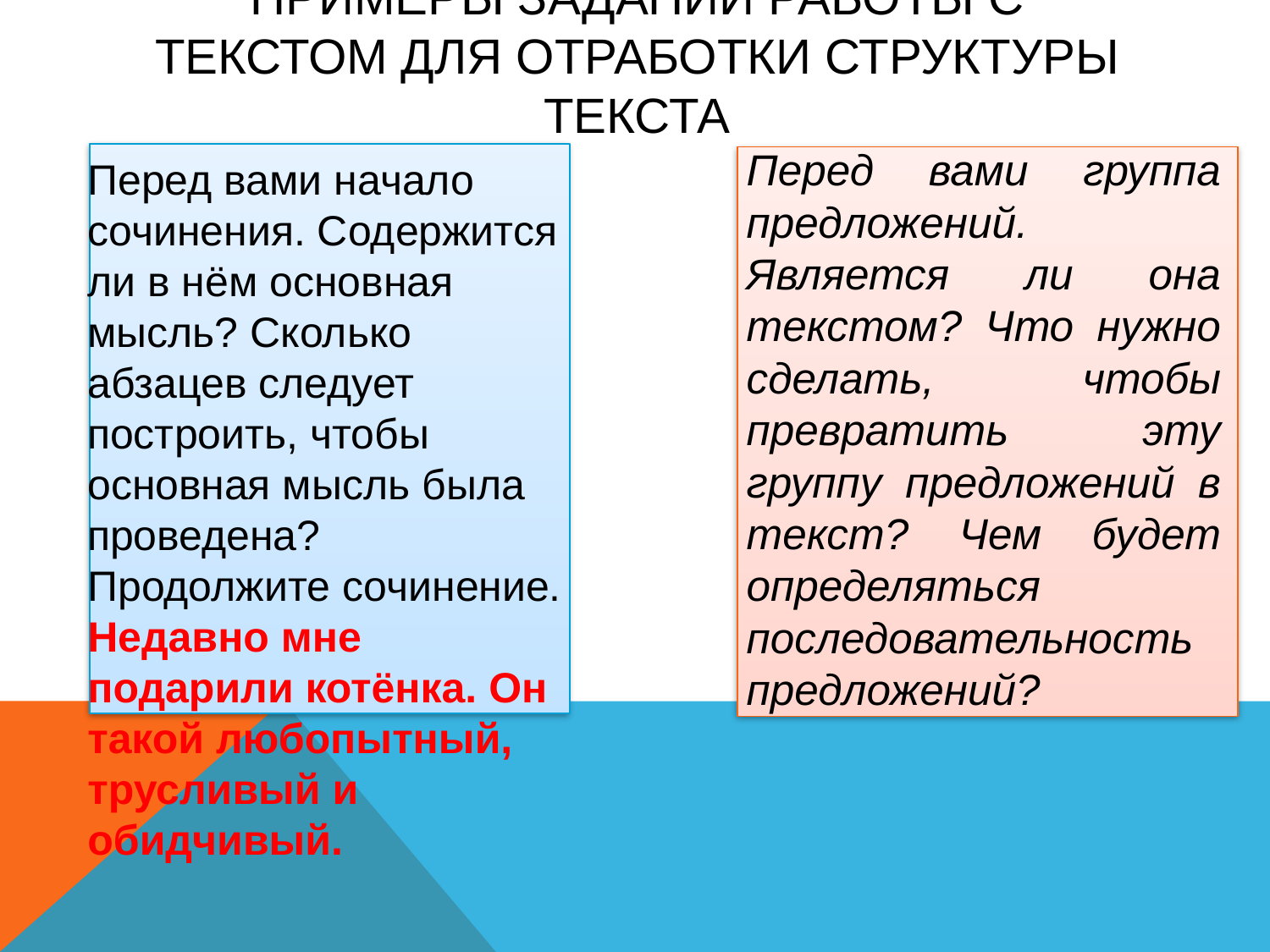

# Примеры заданий работы с текстом для отработки структуры текста
Перед вами группа предложений. Является ли она текстом? Что нужно сделать, чтобы превратить эту группу предложений в текст? Чем будет определяться последовательность предложений?

Перед вами начало сочинения. Содержится ли в нём основная мысль? Сколько абзацев следует построить, чтобы основная мысль была проведена? Продолжите сочинение. Недавно мне подарили котёнка. Он такой любопытный, трусливый и обидчивый.